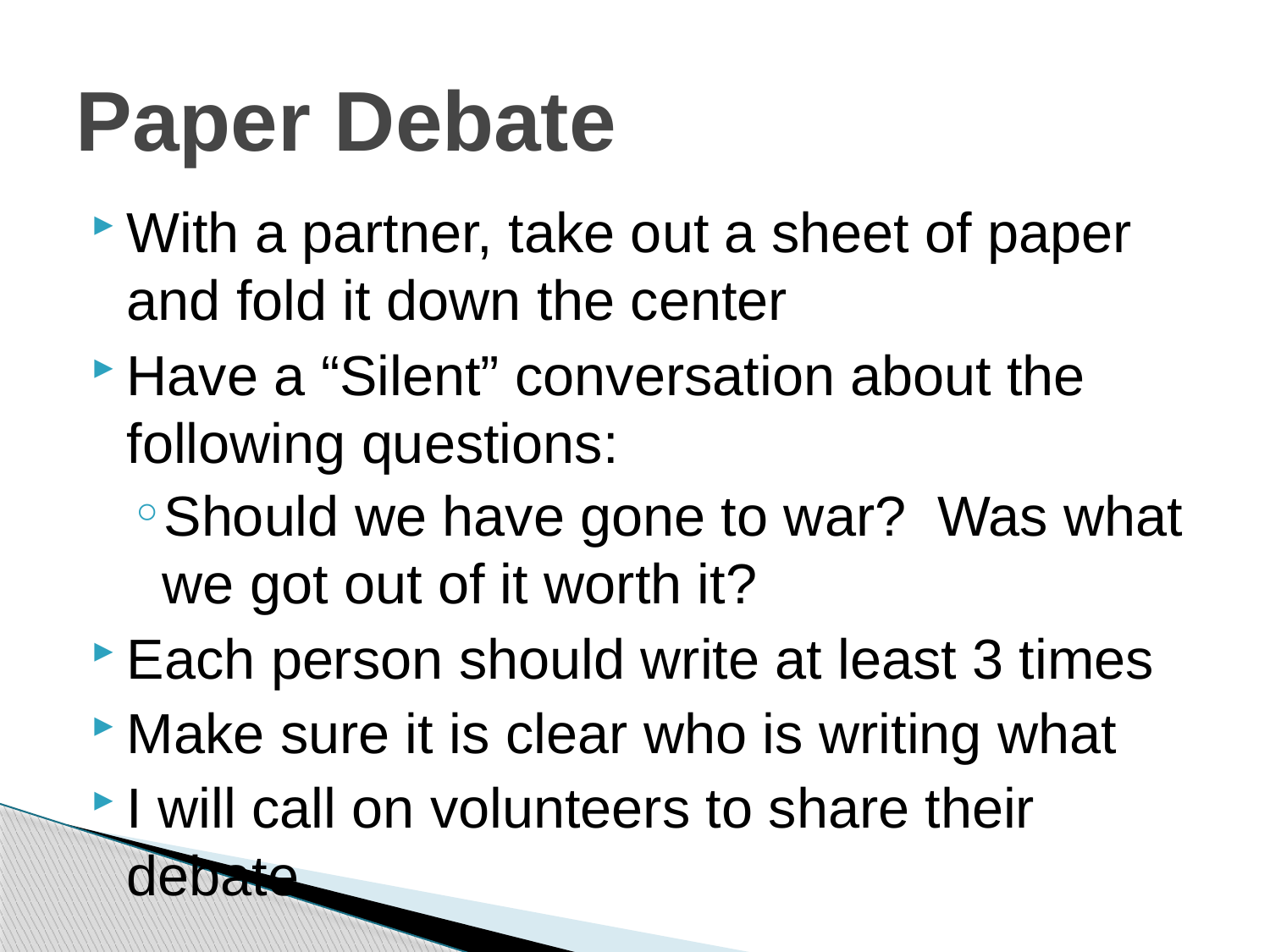

# Paper Debate
With a partner, take out a sheet of paper and fold it down the center
Have a “Silent” conversation about the following questions:
Should we have gone to war?  Was what we got out of it worth it?
Each person should write at least 3 times
Make sure it is clear who is writing what
I will call on volunteers to share their debate